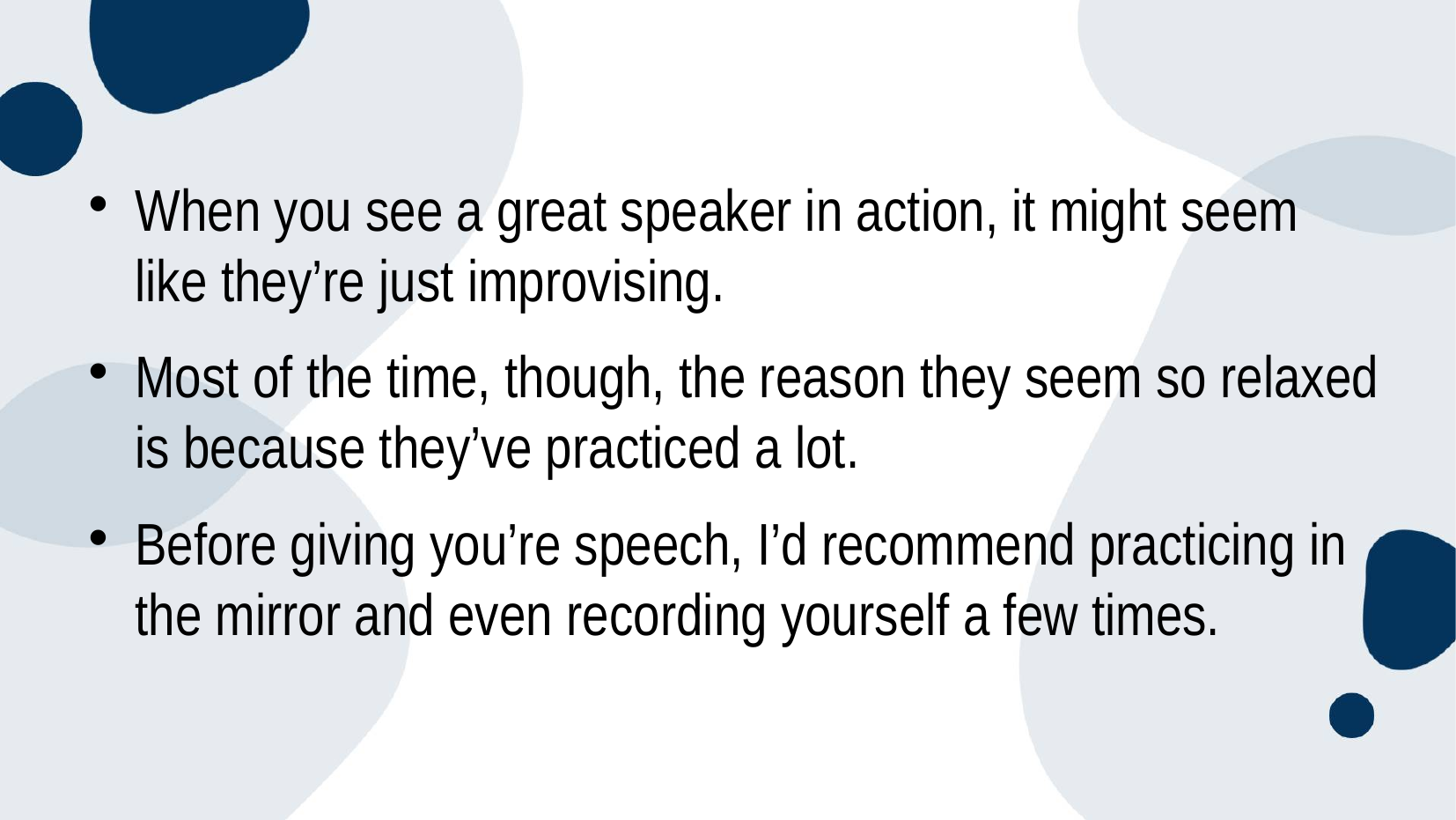

#
When you see a great speaker in action, it might seem like they’re just improvising.
Most of the time, though, the reason they seem so relaxed is because they’ve practiced a lot.
Before giving you’re speech, I’d recommend practicing in the mirror and even recording yourself a few times.